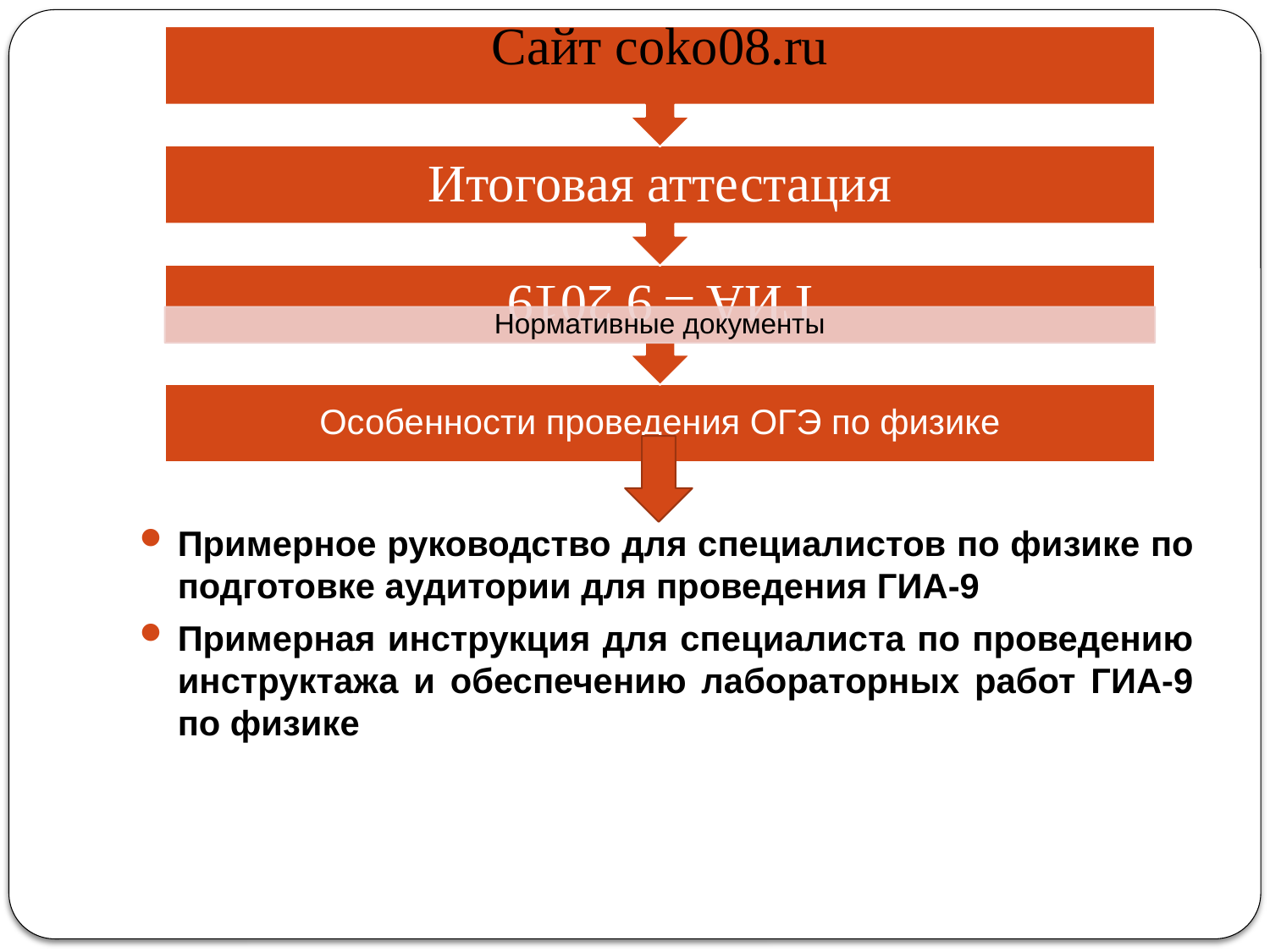

Особенности проведения ОГЭ по физике
ГИА – 9 2019
Нормативные документы
Итоговая аттестация
Сайт coko08.ru

Примерное руководство для специалистов по физике по подготовке аудитории для проведения ГИА-9
Примерная инструкция для специалиста по проведению инструктажа и обеспечению лабораторных работ ГИА-9 по физике